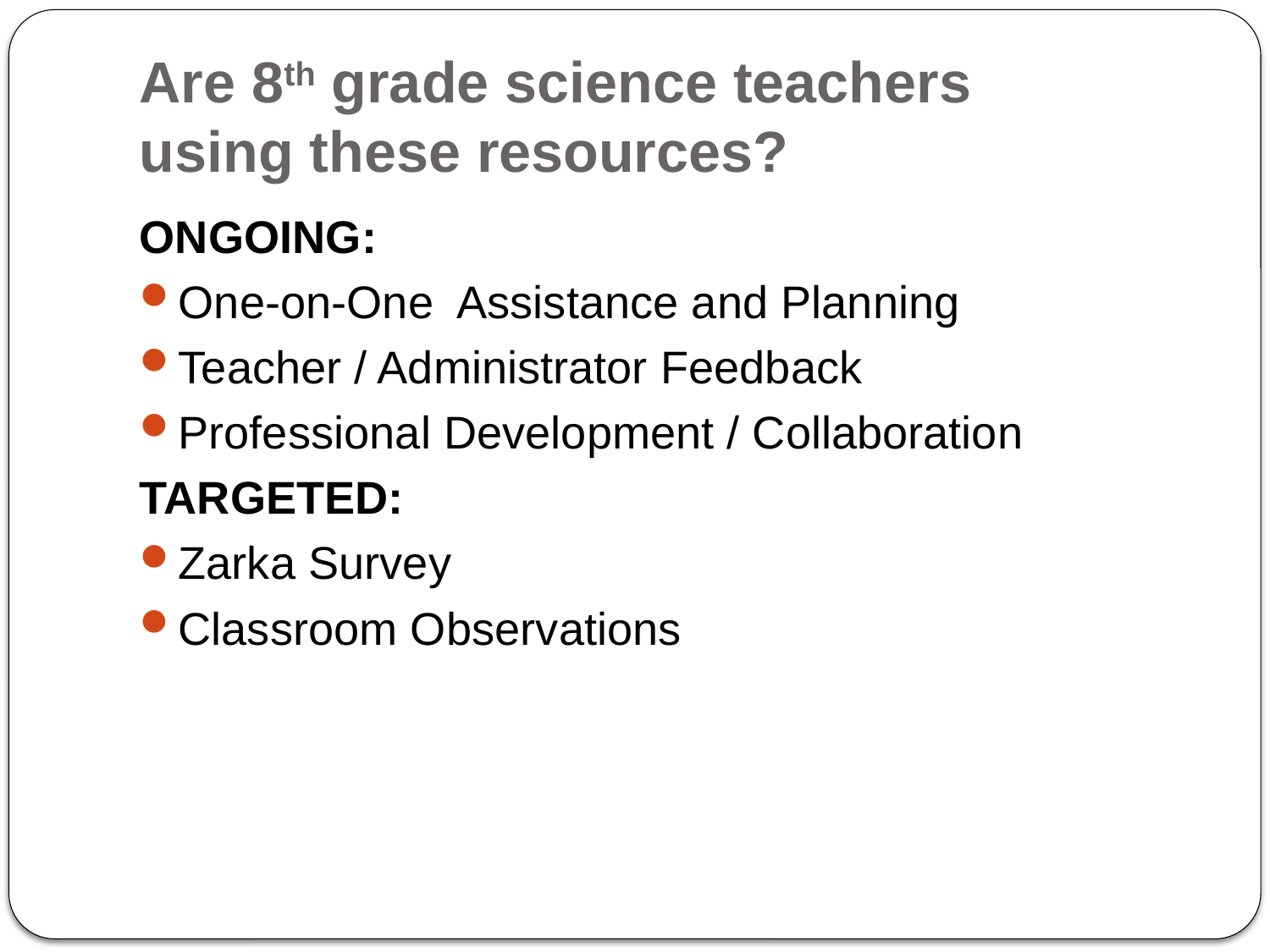

# Are 8th grade science teachers using these resources?
ONGOING:
One-on-One  Assistance and Planning
Teacher / Administrator Feedback
Professional Development / Collaboration
TARGETED:
Zarka Survey
Classroom Observations